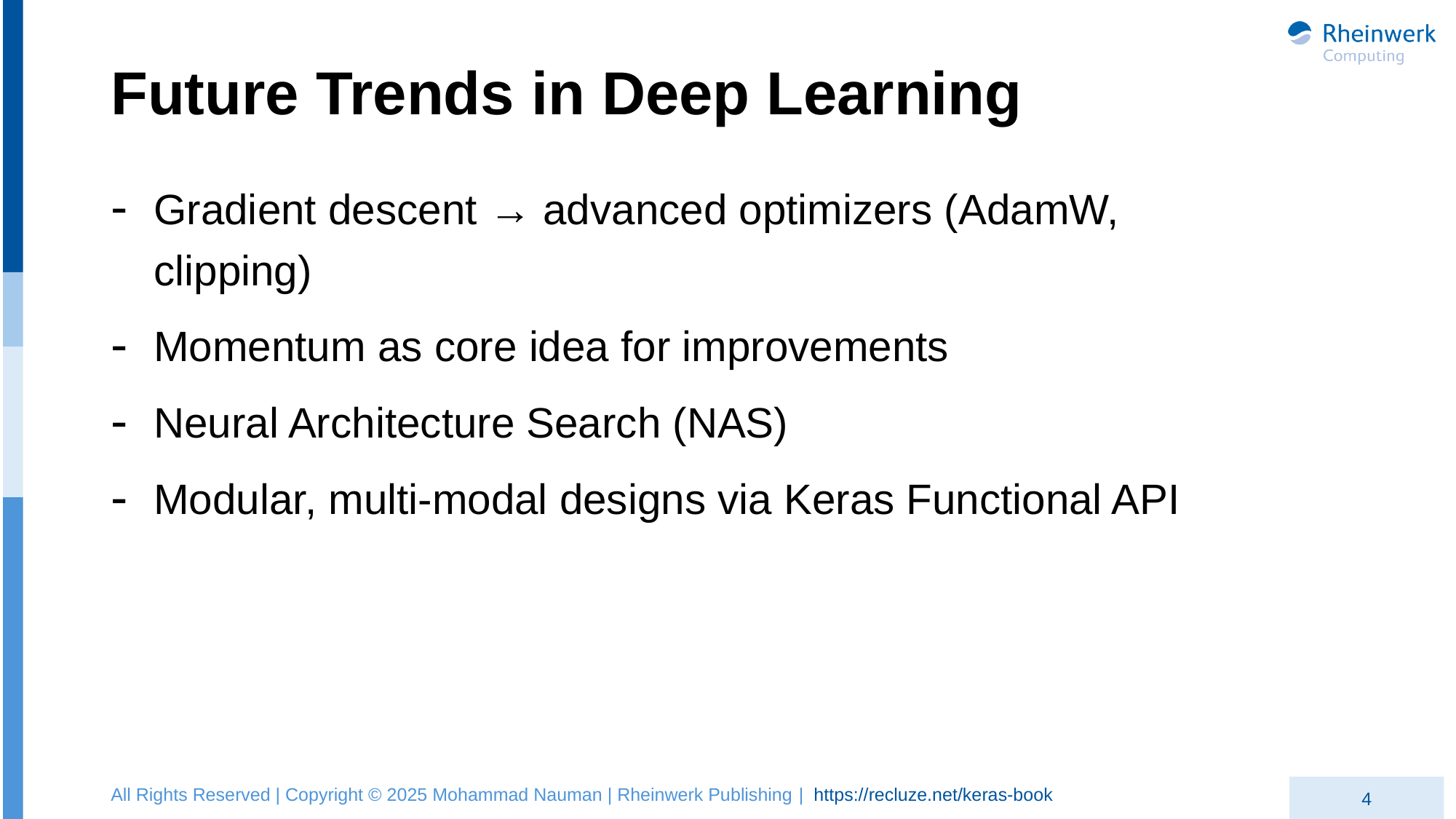

# Future Trends in Deep Learning
Gradient descent → advanced optimizers (AdamW, clipping)
Momentum as core idea for improvements
Neural Architecture Search (NAS)
Modular, multi-modal designs via Keras Functional API